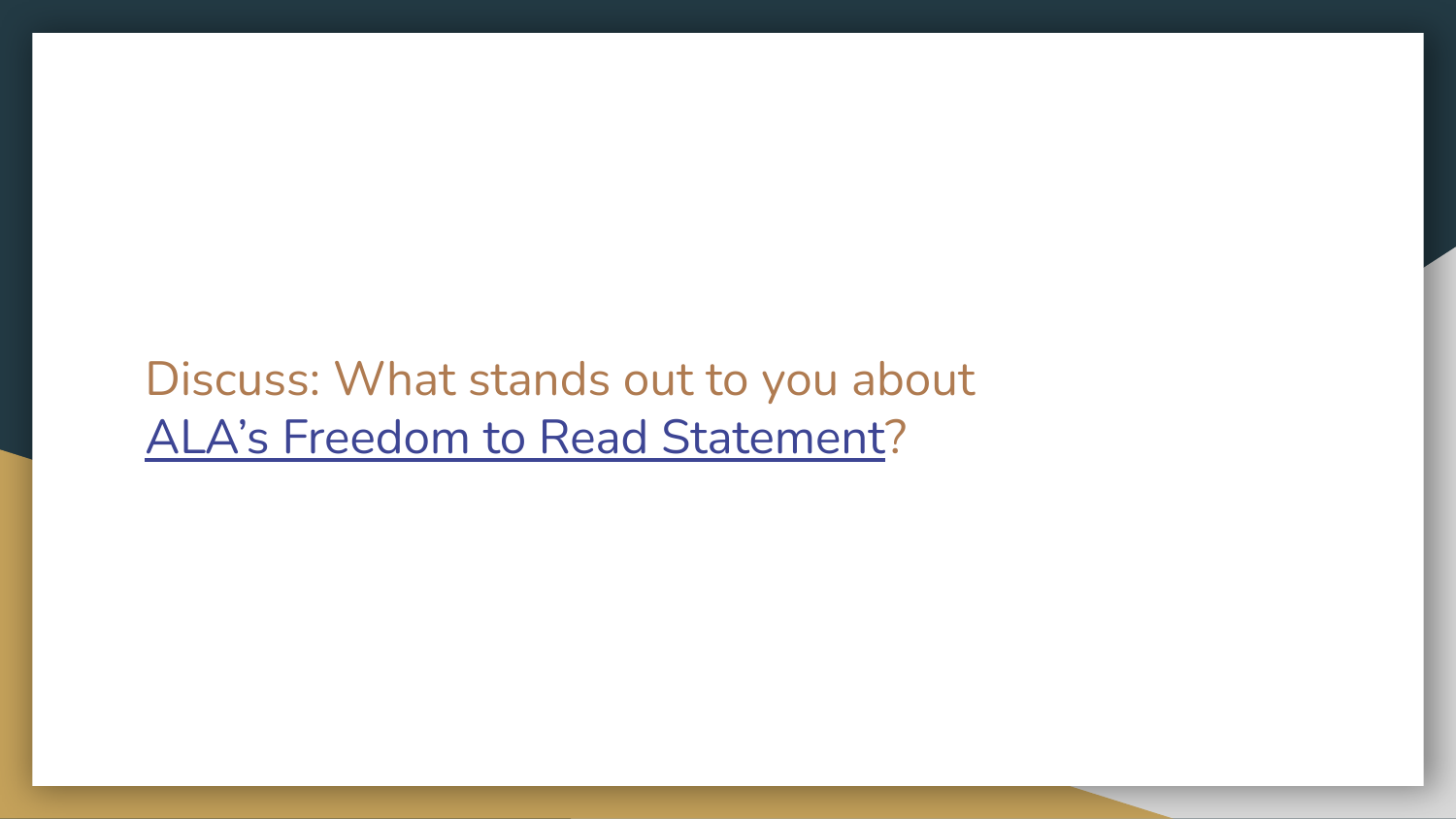

# Discuss: What stands out to you about ALA’s Freedom to Read Statement?